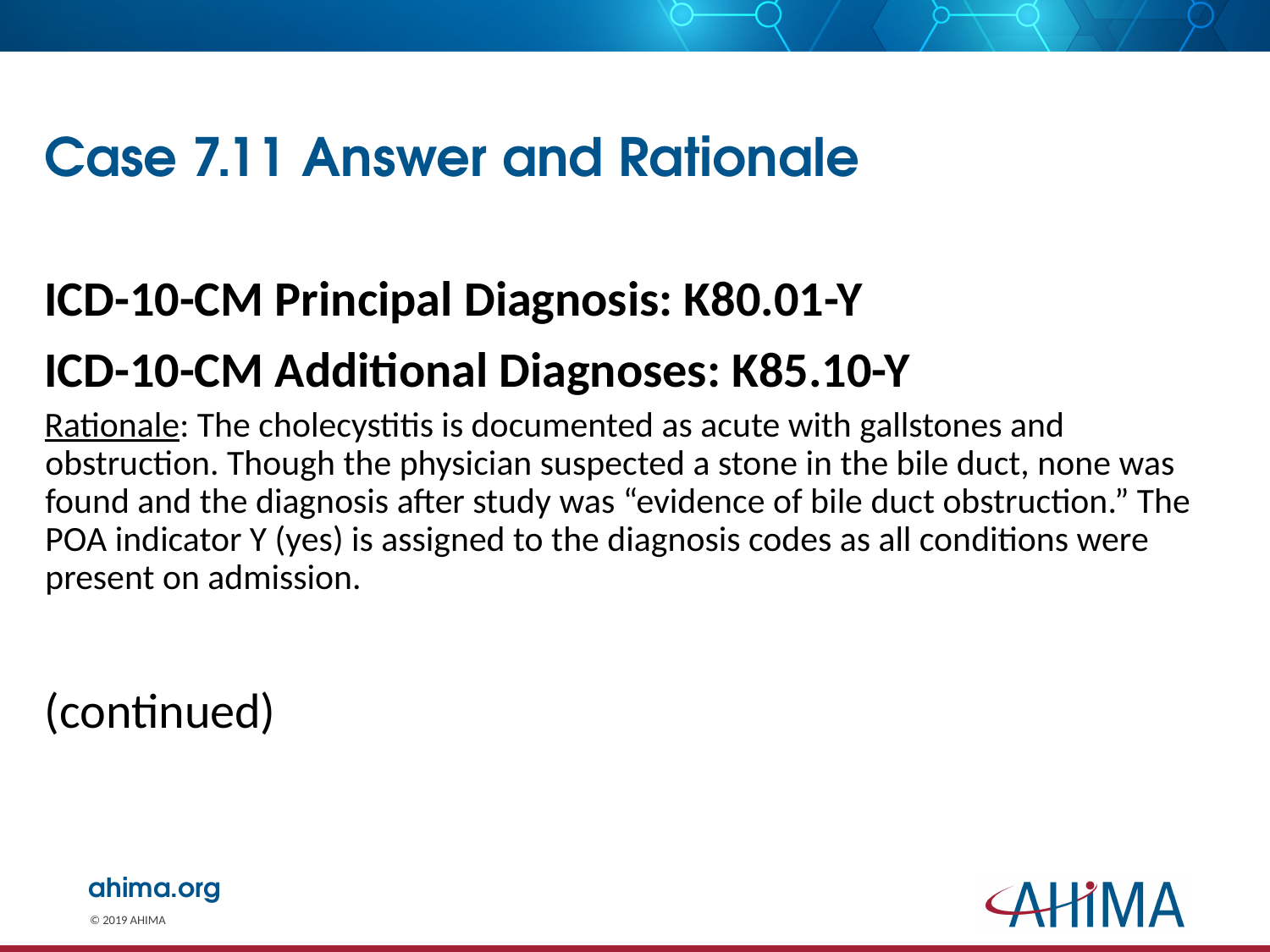

# Case 7.11 Answer and Rationale

ICD-10-CM Principal Diagnosis: K80.01-Y
ICD-10-CM Additional Diagnoses: K85.10-Y
Rationale: The cholecystitis is documented as acute with gallstones and obstruction. Though the physician suspected a stone in the bile duct, none was found and the diagnosis after study was “evidence of bile duct obstruction.” The POA indicator Y (yes) is assigned to the diagnosis codes as all conditions were present on admission.

(continued)